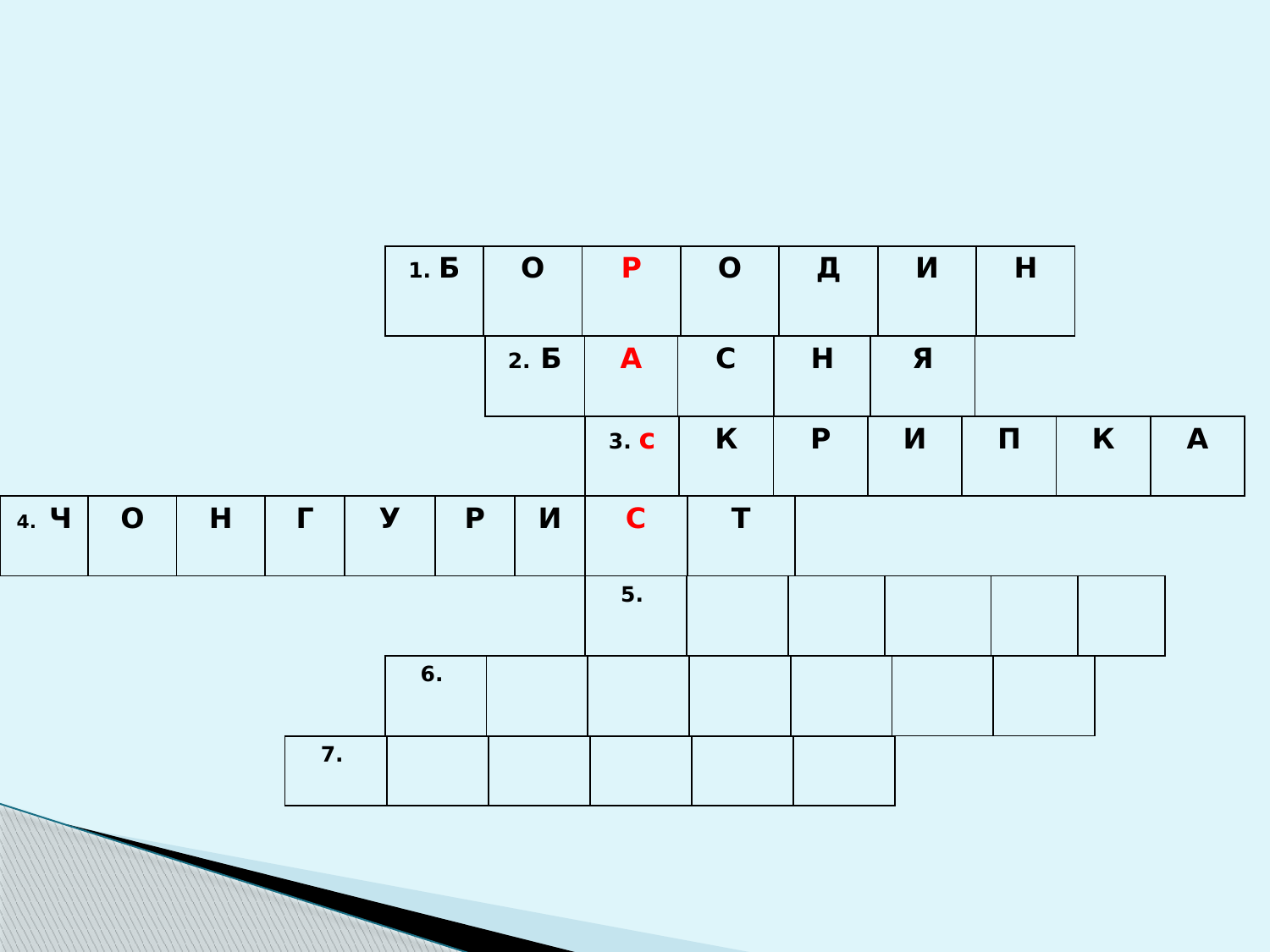

| 1. Б | О | Р | О | Д | И | Н |
| --- | --- | --- | --- | --- | --- | --- |
| 2. Б | А | С | Н | Я |
| --- | --- | --- | --- | --- |
| 3. с | К | Р | И | П | К | А |
| --- | --- | --- | --- | --- | --- | --- |
| 4. Ч | О | Н | Г | У | Р | И | С | Т |
| --- | --- | --- | --- | --- | --- | --- | --- | --- |
| 5. |  |  |  |  |  |
| --- | --- | --- | --- | --- | --- |
| 6. |  |  |  |  |  |  |
| --- | --- | --- | --- | --- | --- | --- |
| 7. |  |  |  |  |  |
| --- | --- | --- | --- | --- | --- |